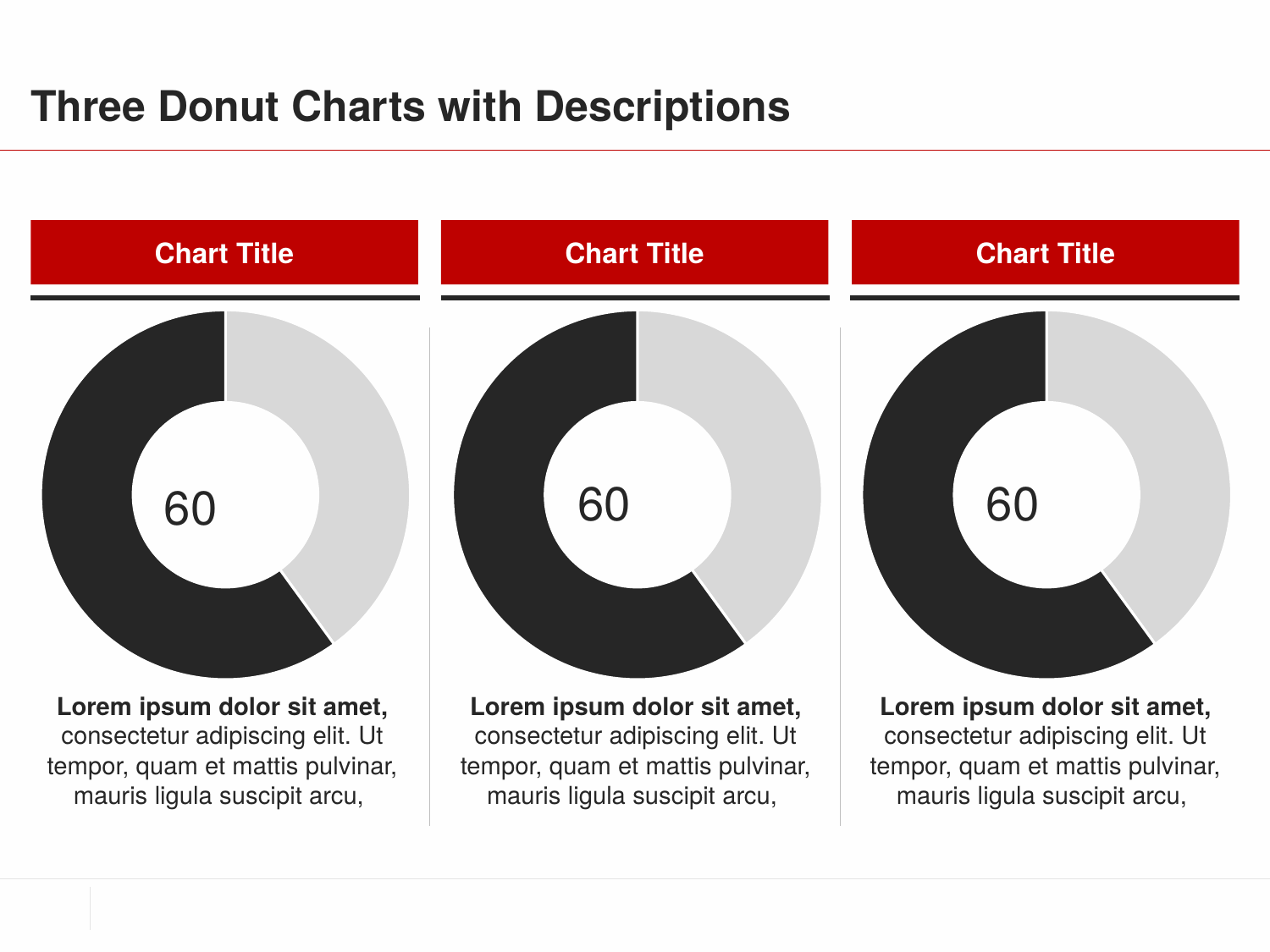

# Three Donut Charts with Descriptions
Chart Title
Chart Title
Chart Title

### Chart

| Category | Sales |
|---|---|
| 1st Qtr | 40.0 |
| 2nd Qtr | 60.0 |

### Chart

| Category | Sales |
|---|---|
| 1st Qtr | 40.0 |
| 2nd Qtr | 60.0 |

### Chart

| Category | Sales |
|---|---|
| 1st Qtr | 40.0 |
| 2nd Qtr | 60.0 |
Lorem ipsum dolor sit amet, consectetur adipiscing elit. Ut tempor, quam et mattis pulvinar, mauris ligula suscipit arcu,
Lorem ipsum dolor sit amet, consectetur adipiscing elit. Ut tempor, quam et mattis pulvinar, mauris ligula suscipit arcu,
Lorem ipsum dolor sit amet, consectetur adipiscing elit. Ut tempor, quam et mattis pulvinar, mauris ligula suscipit arcu,